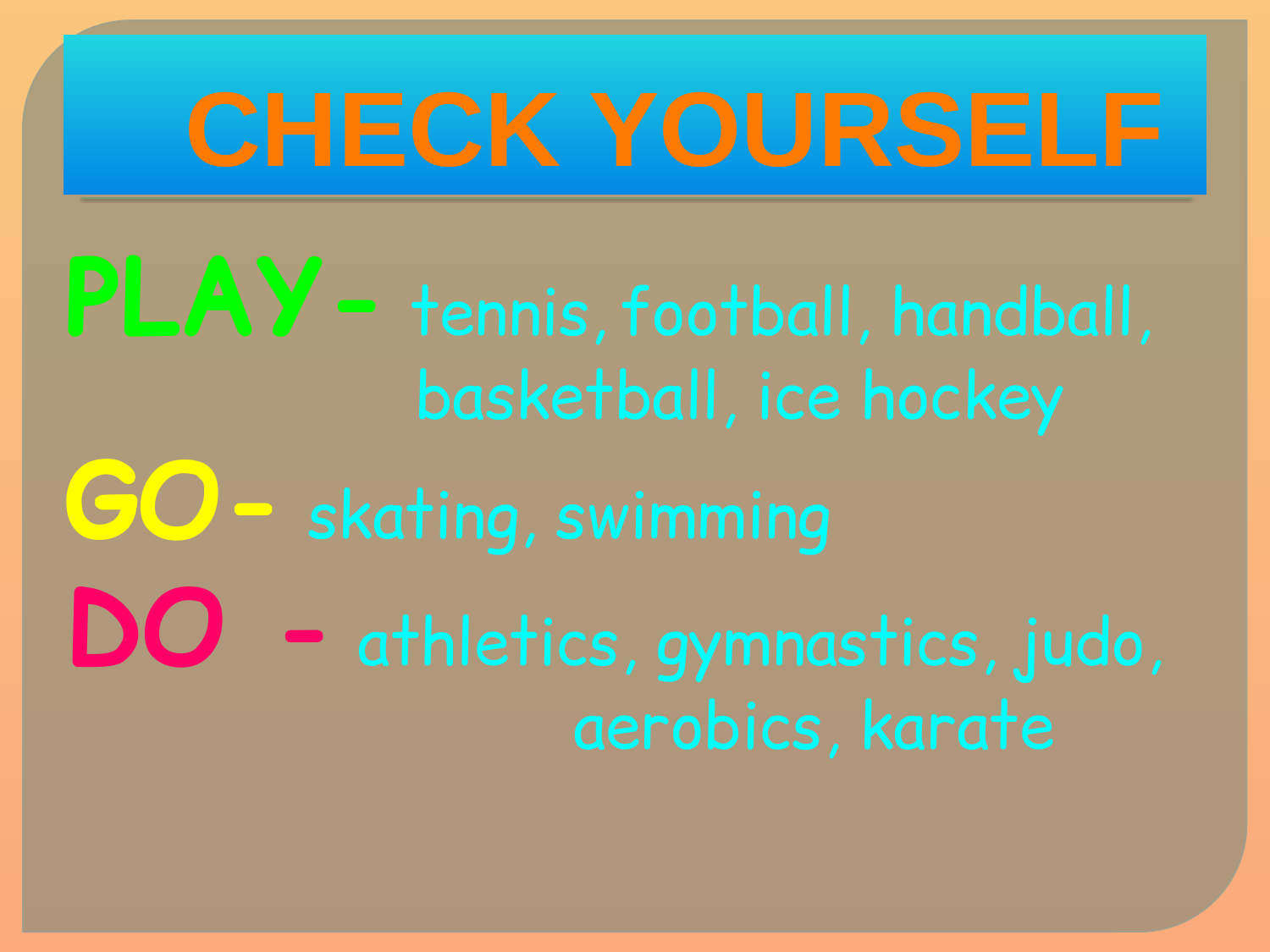

# CHECK YOURSELF
PLAY- tennis, football, handball, basketball, ice hockey
GO- skating, swimming
DO - athletics, gymnastics, judo,               aerobics, karate